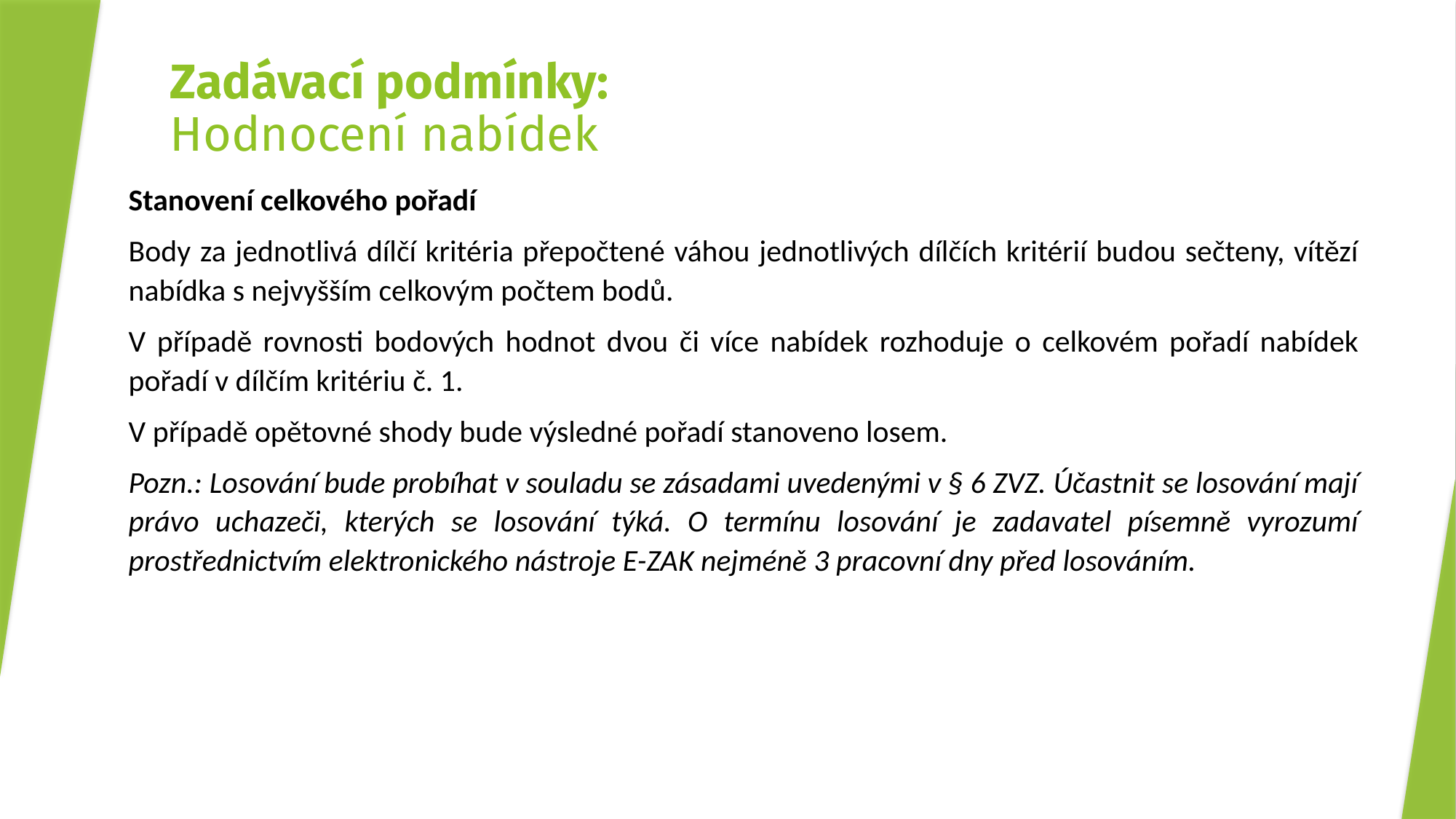

# Zadávací podmínky: Hodnocení nabídek
Stanovení celkového pořadí
Body za jednotlivá dílčí kritéria přepočtené váhou jednotlivých dílčích kritérií budou sečteny, vítězí nabídka s nejvyšším celkovým počtem bodů.
V případě rovnosti bodových hodnot dvou či více nabídek rozhoduje o celkovém pořadí nabídek pořadí v dílčím kritériu č. 1.
V případě opětovné shody bude výsledné pořadí stanoveno losem.
Pozn.: Losování bude probíhat v souladu se zásadami uvedenými v § 6 ZVZ. Účastnit se losování mají právo uchazeči, kterých se losování týká. O termínu losování je zadavatel písemně vyrozumí prostřednictvím elektronického nástroje E-ZAK nejméně 3 pracovní dny před losováním.